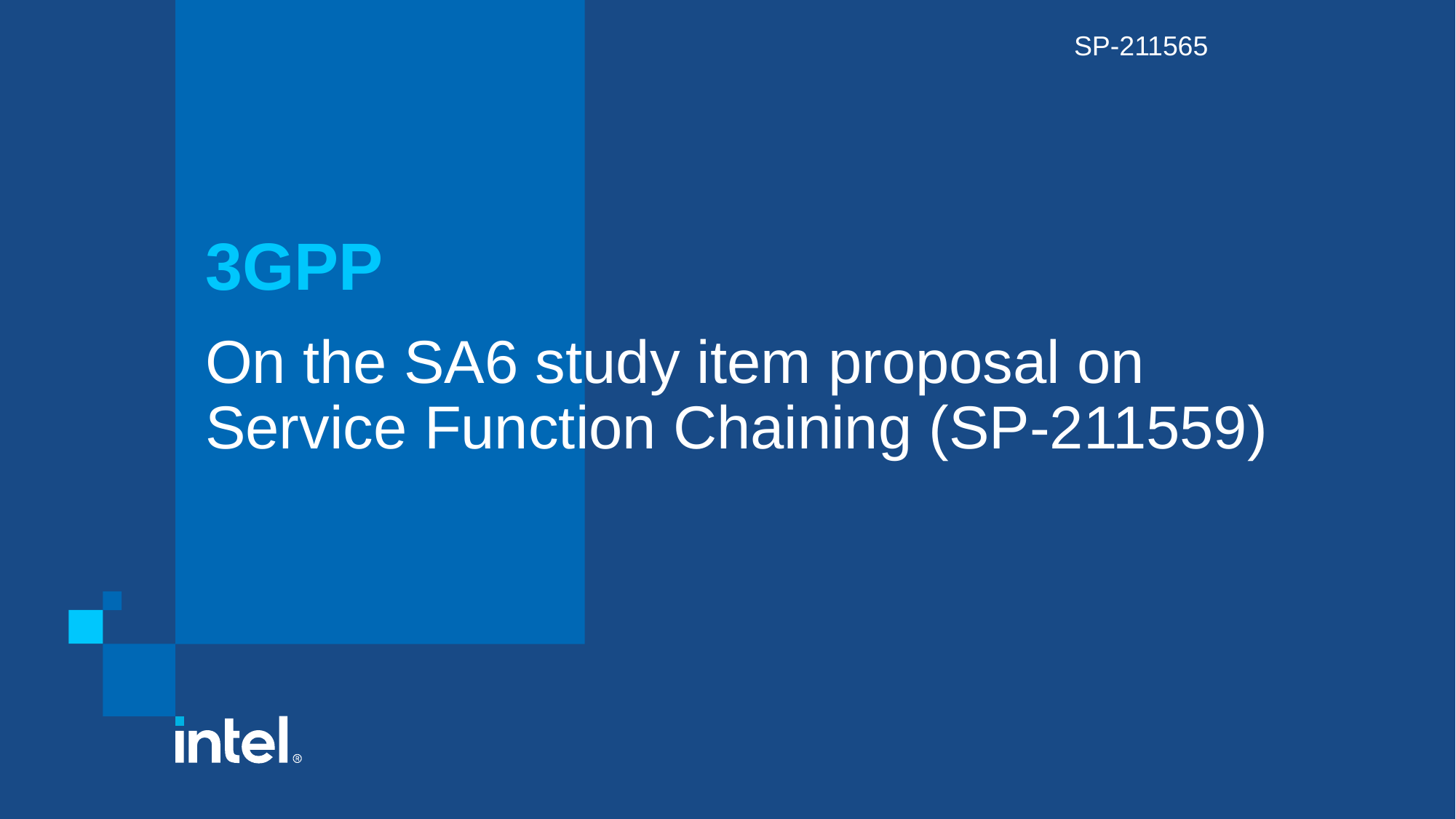

SP-211565
3GPP
# On the SA6 study item proposal on Service Function Chaining (SP-211559)